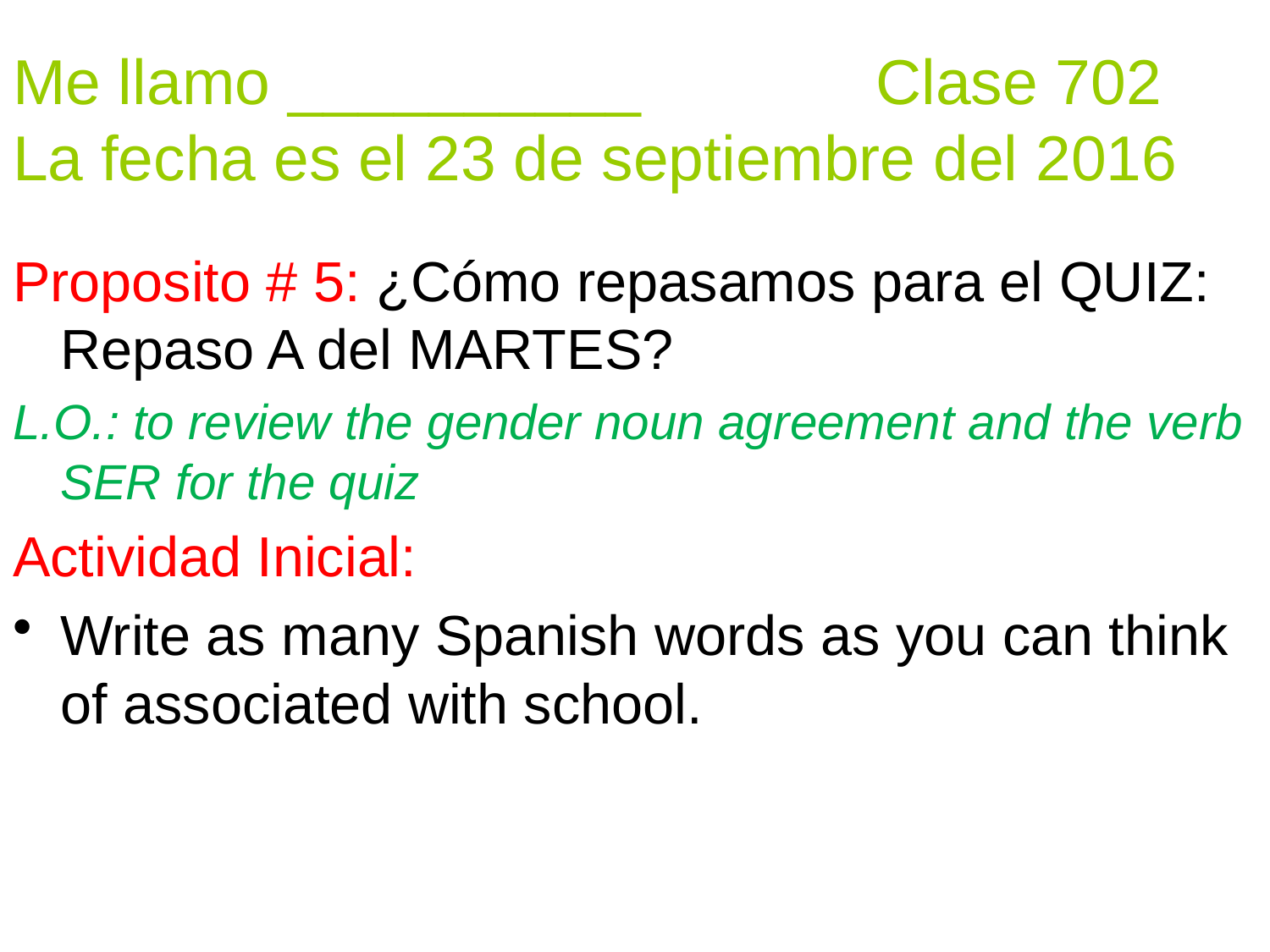

# Me llamo __________	             Clase 702 La fecha es el 23 de septiembre del 2016
Proposito # 5: ¿Cómo repasamos para el QUIZ: Repaso A del MARTES?
L.O.: to review the gender noun agreement and the verb SER for the quiz
Actividad Inicial:
Write as many Spanish words as you can think of associated with school.